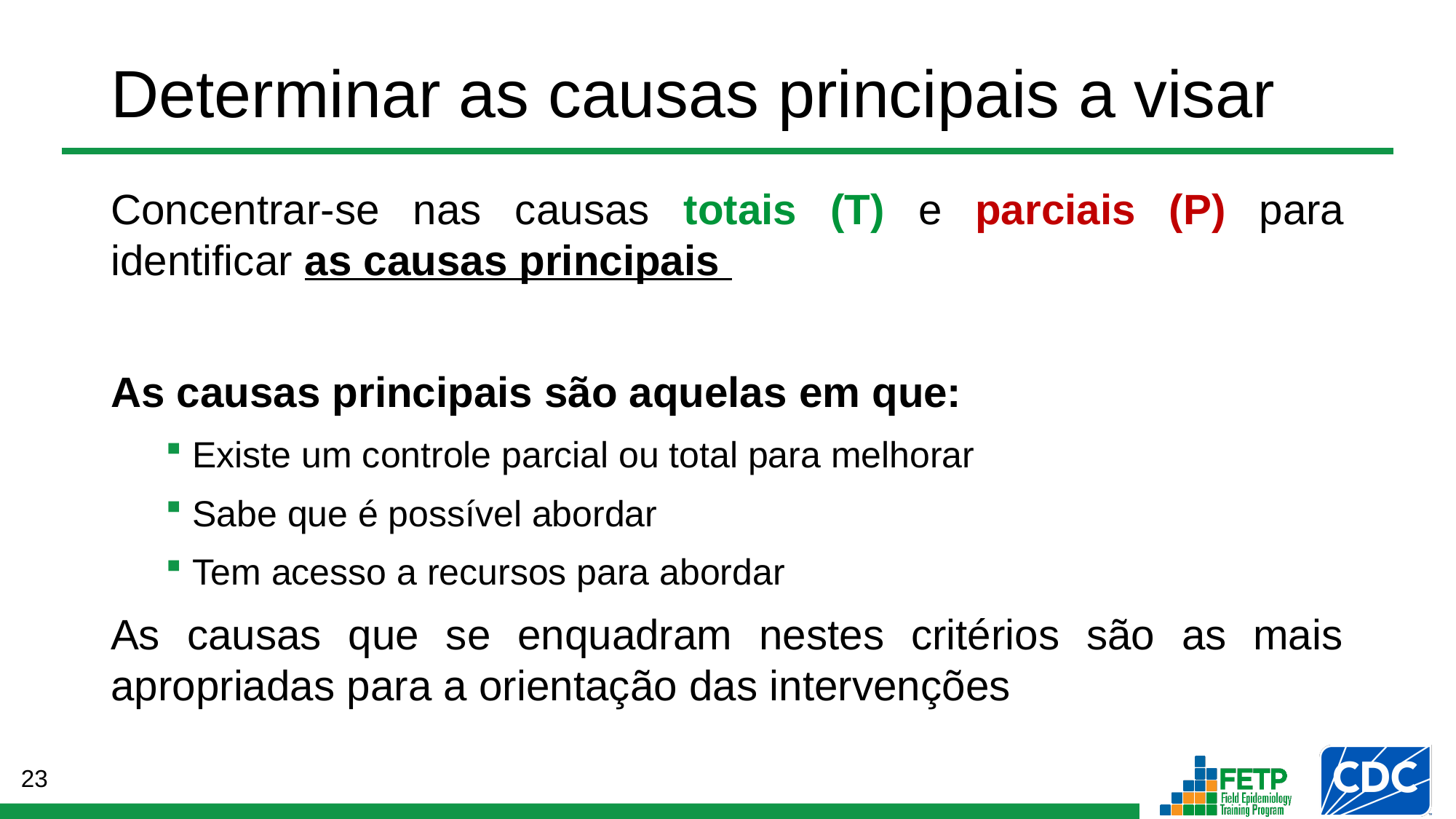

# Determinar as causas principais a visar
Concentrar-se nas causas totais (T) e parciais (P) para identificar as causas principais

As causas principais são aquelas em que:
Existe um controle parcial ou total para melhorar
Sabe que é possível abordar
Tem acesso a recursos para abordar
As causas que se enquadram nestes critérios são as mais apropriadas para a orientação das intervenções